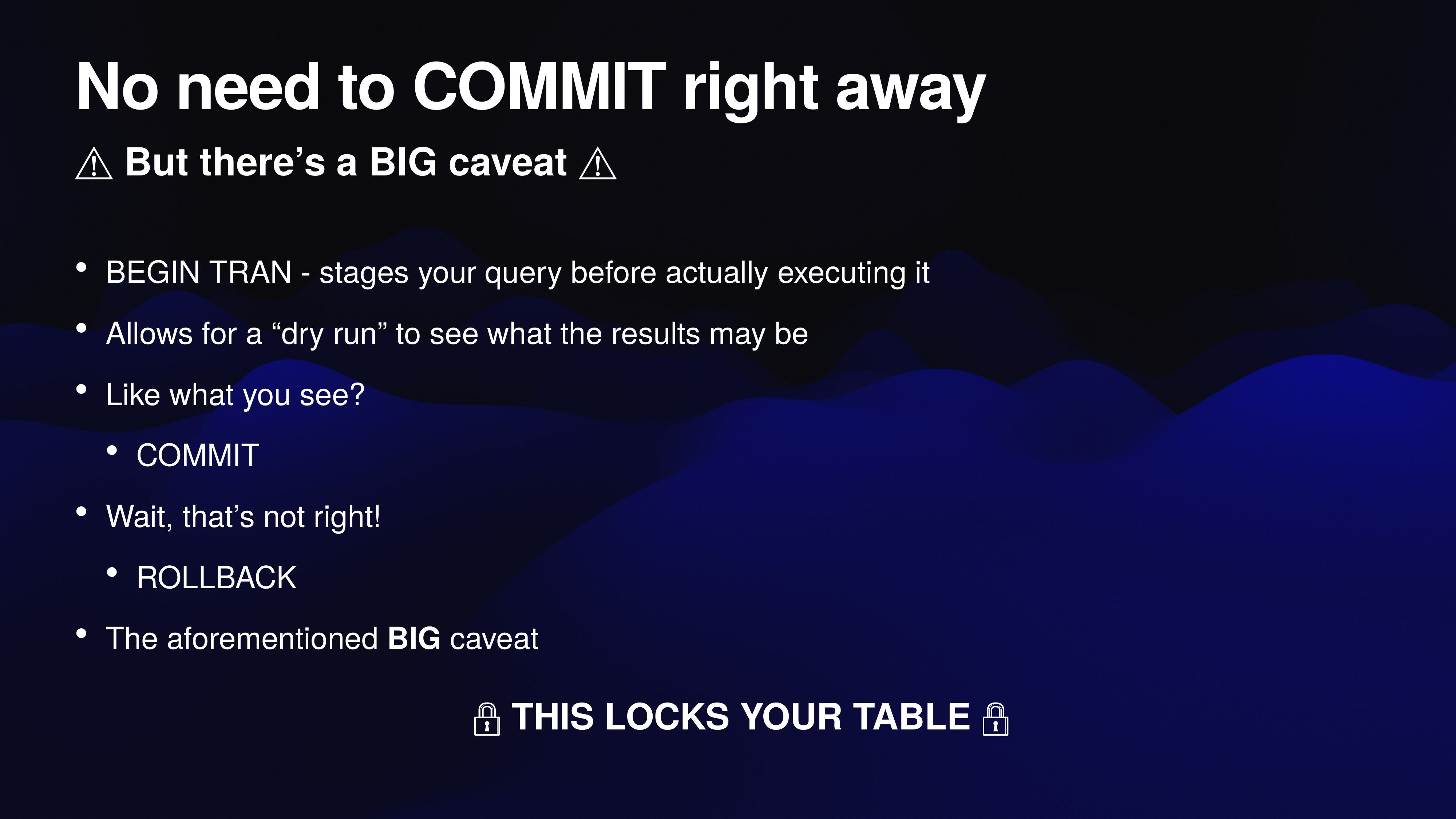

# No need to COMMIT right away
⚠️ But there’s a BIG caveat ⚠️
BEGIN TRAN - stages your query before actually executing it
Allows for a “dry run” to see what the results may be
Like what you see?
COMMIT
Wait, that’s not right!
ROLLBACK
The aforementioned BIG caveat
🔒 THIS LOCKS YOUR TABLE 🔒